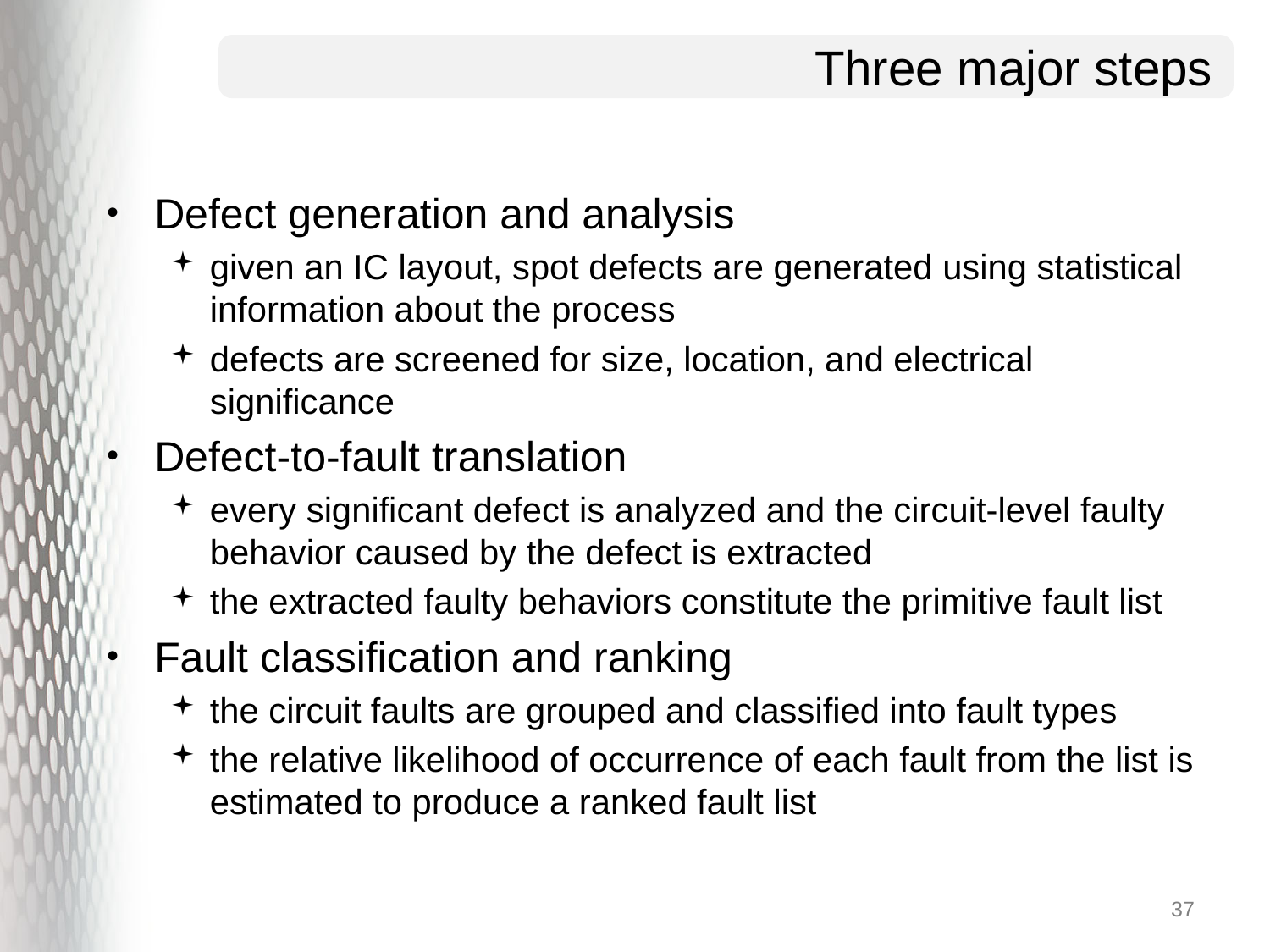

# Three major steps
Defect generation and analysis
given an IC layout, spot defects are generated using statistical information about the process
defects are screened for size, location, and electrical significance
Defect-to-fault translation
every significant defect is analyzed and the circuit-level faulty behavior caused by the defect is extracted
the extracted faulty behaviors constitute the primitive fault list
Fault classification and ranking
the circuit faults are grouped and classified into fault types
the relative likelihood of occurrence of each fault from the list is estimated to produce a ranked fault list